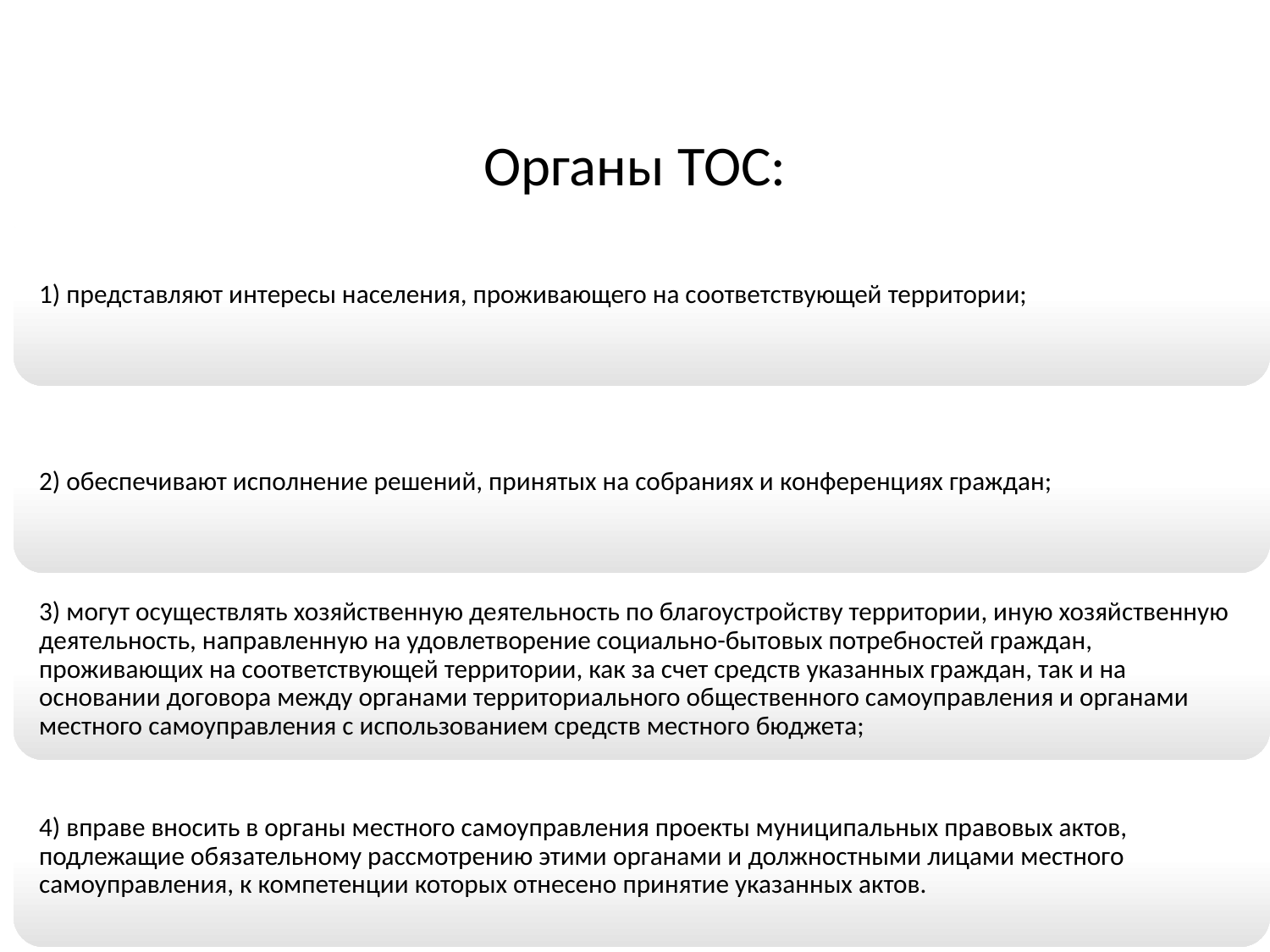

# Органы ТОС:

1) представляют интересы населения, проживающего на соответствующей территории;
2) обеспечивают исполнение решений, принятых на собраниях и конференциях граждан;
3) могут осуществлять хозяйственную деятельность по благоустройству территории, иную хозяйственную деятельность, направленную на удовлетворение социально-бытовых потребностей граждан, проживающих на соответствующей территории, как за счет средств указанных граждан, так и на основании договора между органами территориального общественного самоуправления и органами местного самоуправления с использованием средств местного бюджета;
4) вправе вносить в органы местного самоуправления проекты муниципальных правовых актов, подлежащие обязательному рассмотрению этими органами и должностными лицами местного самоуправления, к компетенции которых отнесено принятие указанных актов.